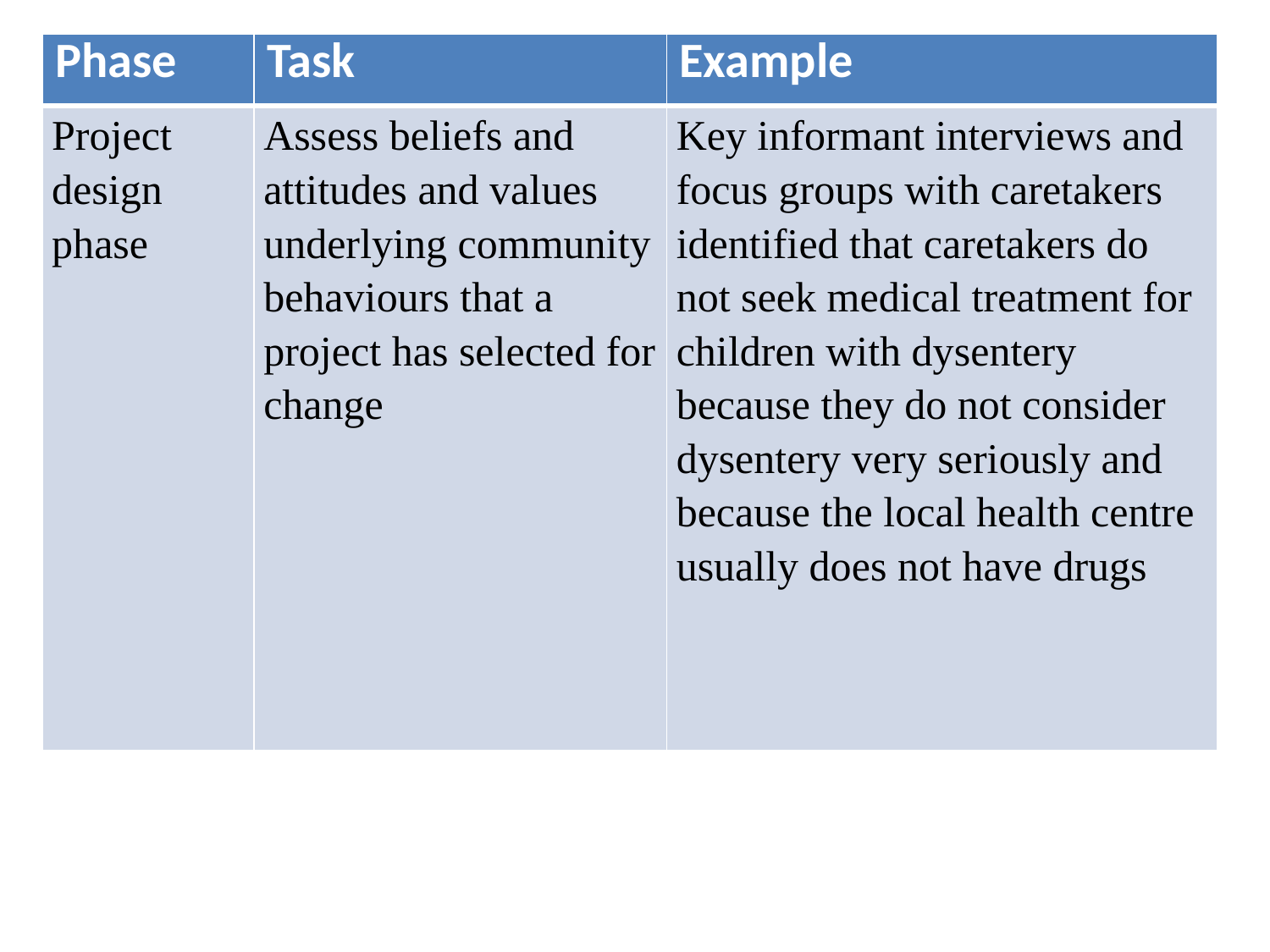

| Phase | Task | Example |
| --- | --- | --- |
| Project design phase | Assess beliefs and attitudes and values underlying community behaviours that a project has selected for change | Key informant interviews and focus groups with caretakers identified that caretakers do not seek medical treatment for children with dysentery because they do not consider dysentery very seriously and because the local health centre usually does not have drugs |
#